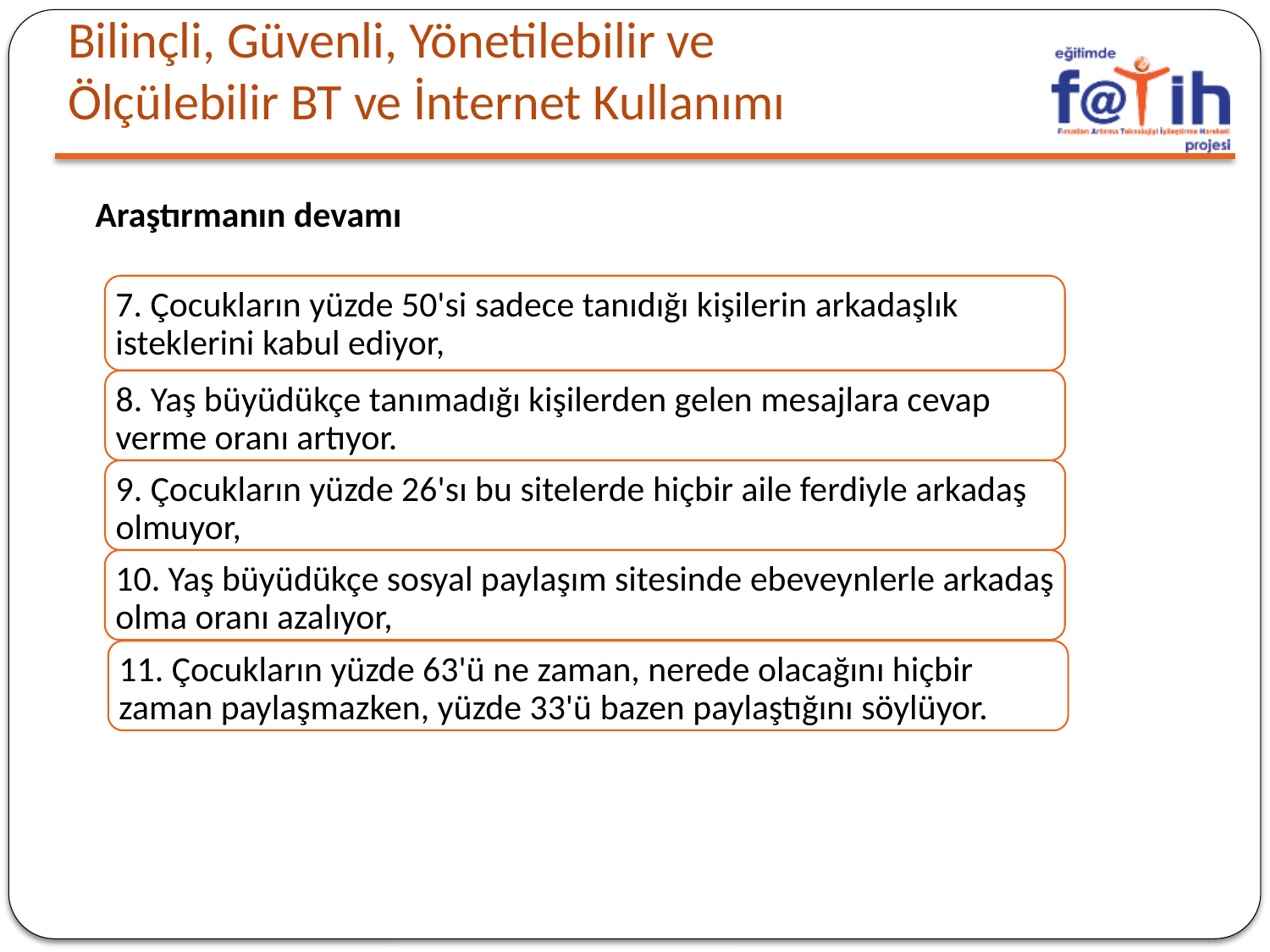

# Bilinçli, Güvenli, Yönetilebilir ve Ölçülebilir BT ve İnternet Kullanımı
Araştırmanın devamı
7. Çocukların yüzde 50'si sadece tanıdığı kişilerin arkadaşlık isteklerini kabul ediyor,
8. Yaş büyüdükçe tanımadığı kişilerden gelen mesajlara cevap verme oranı artıyor.
9. Çocukların yüzde 26'sı bu sitelerde hiçbir aile ferdiyle arkadaş olmuyor,
10. Yaş büyüdükçe sosyal paylaşım sitesinde ebeveynlerle arkadaş olma oranı azalıyor,
11. Çocukların yüzde 63'ü ne zaman, nerede olacağını hiçbir zaman paylaşmazken, yüzde 33'ü bazen paylaştığını söylüyor.